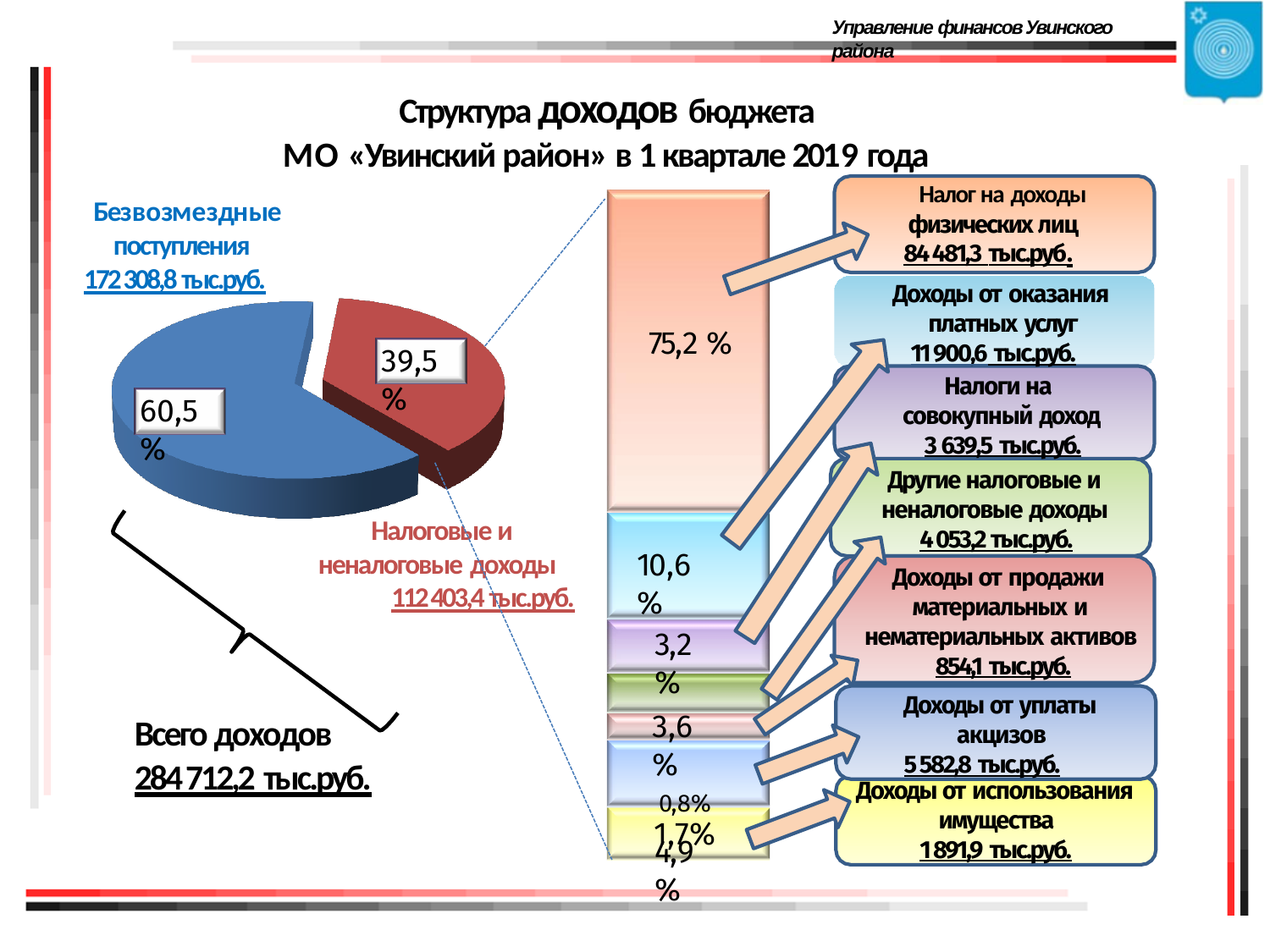

Управление финансов Увинского района

# Структура доходов бюджета
МО «Увинский район» в 1 квартале 2019 года
Налог на доходы

Безвозмездные  поступления

физических лиц  84 481,3 тыс.руб.

172 308,8 тыс.руб.

Доходы от оказания  платных услуг
 	11 900,6 тыс.руб.
Налоги на  совокупный доход  3 639,5 тыс.руб.
Другие налоговые и  неналоговые доходы  4 053,2 тыс.руб.
Доходы от продажи  материальных и
нематериальных активов  854,1 тыс.руб.
Доходы от уплаты  акцизов
5 582,8 тыс.руб.
75,2 %

39,5%

60,5%

Налоговые и  неналоговые доходы
112 403,4 тыс.руб.

10,6 %

3,2 %
3,6 %
0,8%
4,9 %

Всего доходов
284 712,2 тыс.руб.

Доходы от использования  имущества
1 891,9 тыс.руб.

1,7%